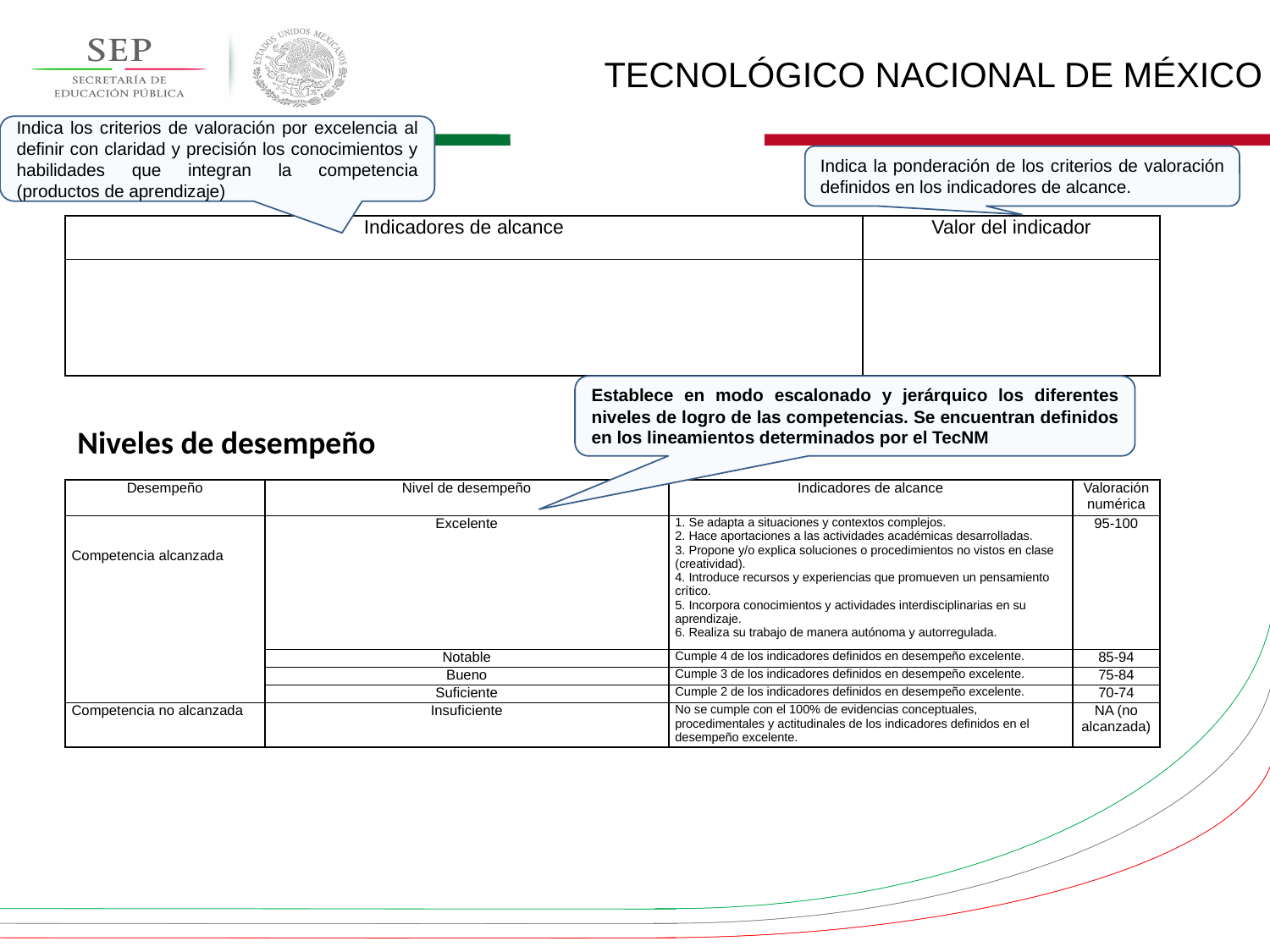

Indica los criterios de valoración por excelencia al definir con claridad y precisión los conocimientos y habilidades que integran la competencia (productos de aprendizaje)
Indica la ponderación de los criterios de valoración definidos en los indicadores de alcance.
| Indicadores de alcance | Valor del indicador |
| --- | --- |
|  |  |
Establece en modo escalonado y jerárquico los diferentes niveles de logro de las competencias. Se encuentran definidos en los lineamientos determinados por el TecNM
Niveles de desempeño
| Desempeño | Nivel de desempeño | Indicadores de alcance | Valoración numérica |
| --- | --- | --- | --- |
| Competencia alcanzada | Excelente | 1. Se adapta a situaciones y contextos complejos. 2. Hace aportaciones a las actividades académicas desarrolladas. 3. Propone y/o explica soluciones o procedimientos no vistos en clase (creatividad). 4. Introduce recursos y experiencias que promueven un pensamiento crítico. 5. Incorpora conocimientos y actividades interdisciplinarias en su aprendizaje. 6. Realiza su trabajo de manera autónoma y autorregulada. | 95-100 |
|  | Notable | Cumple 4 de los indicadores definidos en desempeño excelente. | 85-94 |
|  | Bueno | Cumple 3 de los indicadores definidos en desempeño excelente. | 75-84 |
|  | Suficiente | Cumple 2 de los indicadores definidos en desempeño excelente. | 70-74 |
| Competencia no alcanzada | Insuficiente | No se cumple con el 100% de evidencias conceptuales, procedimentales y actitudinales de los indicadores definidos en el desempeño excelente. | NA (no alcanzada) |